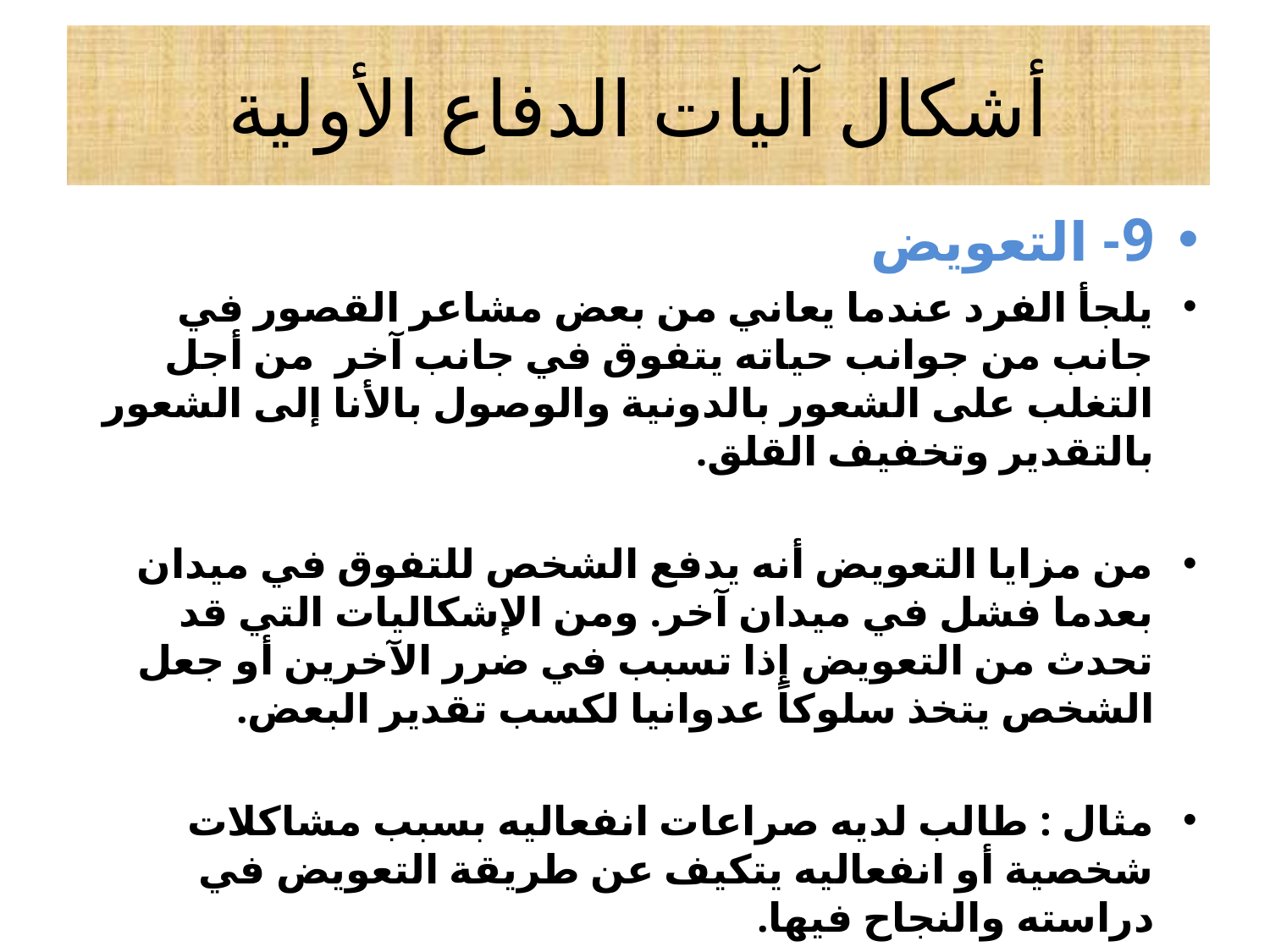

# أشكال آليات الدفاع الأولية
9- التعويض
يلجأ الفرد عندما يعاني من بعض مشاعر القصور في جانب من جوانب حياته يتفوق في جانب آخر  من أجل التغلب على الشعور بالدونية والوصول بالأنا إلى الشعور بالتقدير وتخفيف القلق.

من مزايا التعويض أنه يدفع الشخص للتفوق في ميدان بعدما فشل في ميدان آخر. ومن الإشكاليات التي قد تحدث من التعويض إذا تسبب في ضرر الآخرين أو جعل الشخص يتخذ سلوكاً عدوانيا لكسب تقدير البعض.

مثال : طالب لديه صراعات انفعاليه بسبب مشاكلات شخصية أو انفعاليه يتكيف عن طريقة التعويض في دراسته والنجاح فيها.